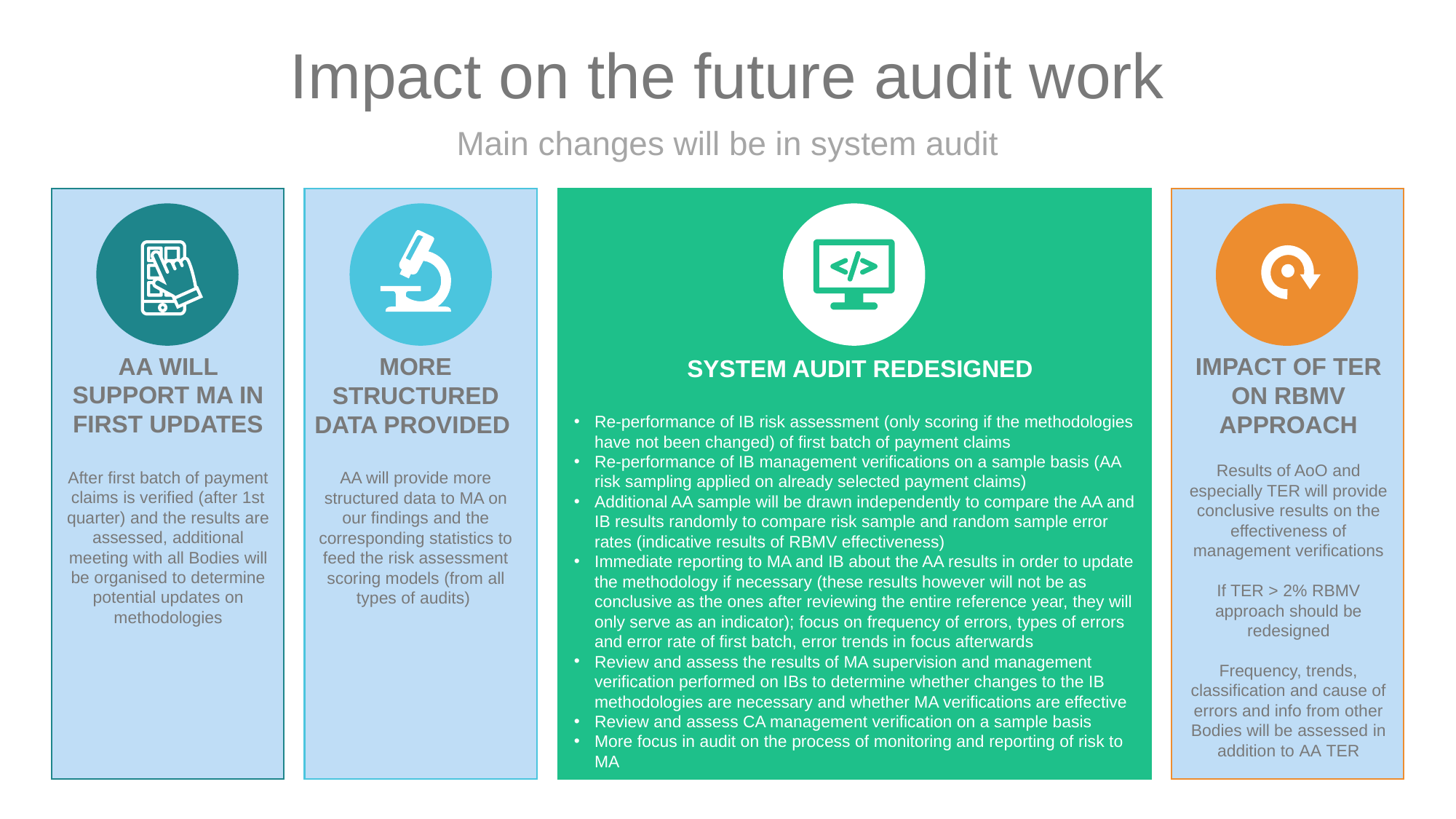

# Impact on the future audit work
Main changes will be in system audit

AA WILL SUPPORT MA IN FIRST UPDATES

After first batch of payment claims is verified (after 1st quarter) and the results are assessed, additional meeting with all Bodies will be organised to determine potential updates on methodologies
MORE STRUCTURED DATA PROVIDED

AA will provide more structured data to MA on our findings and the corresponding statistics to feed the risk assessment scoring models (from all types of audits)
IMPACT OF TER ON RBMV APPROACH

Results of AoO and especially TER will provide conclusive results on the effectiveness of management verifications

If TER > 2% RBMV approach should be redesigned

Frequency, trends, classification and cause of errors and info from other Bodies will be assessed in addition to AA TER
SYSTEM AUDIT REDESIGNED

Re-performance of IB risk assessment (only scoring if the methodologies have not been changed) of first batch of payment claims
Re-performance of IB management verifications on a sample basis (AA risk sampling applied on already selected payment claims)
Additional AA sample will be drawn independently to compare the AA and IB results randomly to compare risk sample and random sample error rates (indicative results of RBMV effectiveness)
Immediate reporting to MA and IB about the AA results in order to update the methodology if necessary (these results however will not be as conclusive as the ones after reviewing the entire reference year, they will only serve as an indicator); focus on frequency of errors, types of errors and error rate of first batch, error trends in focus afterwards
Review and assess the results of MA supervision and management verification performed on IBs to determine whether changes to the IB methodologies are necessary and whether MA verifications are effective
Review and assess CA management verification on a sample basis
More focus in audit on the process of monitoring and reporting of risk to MA